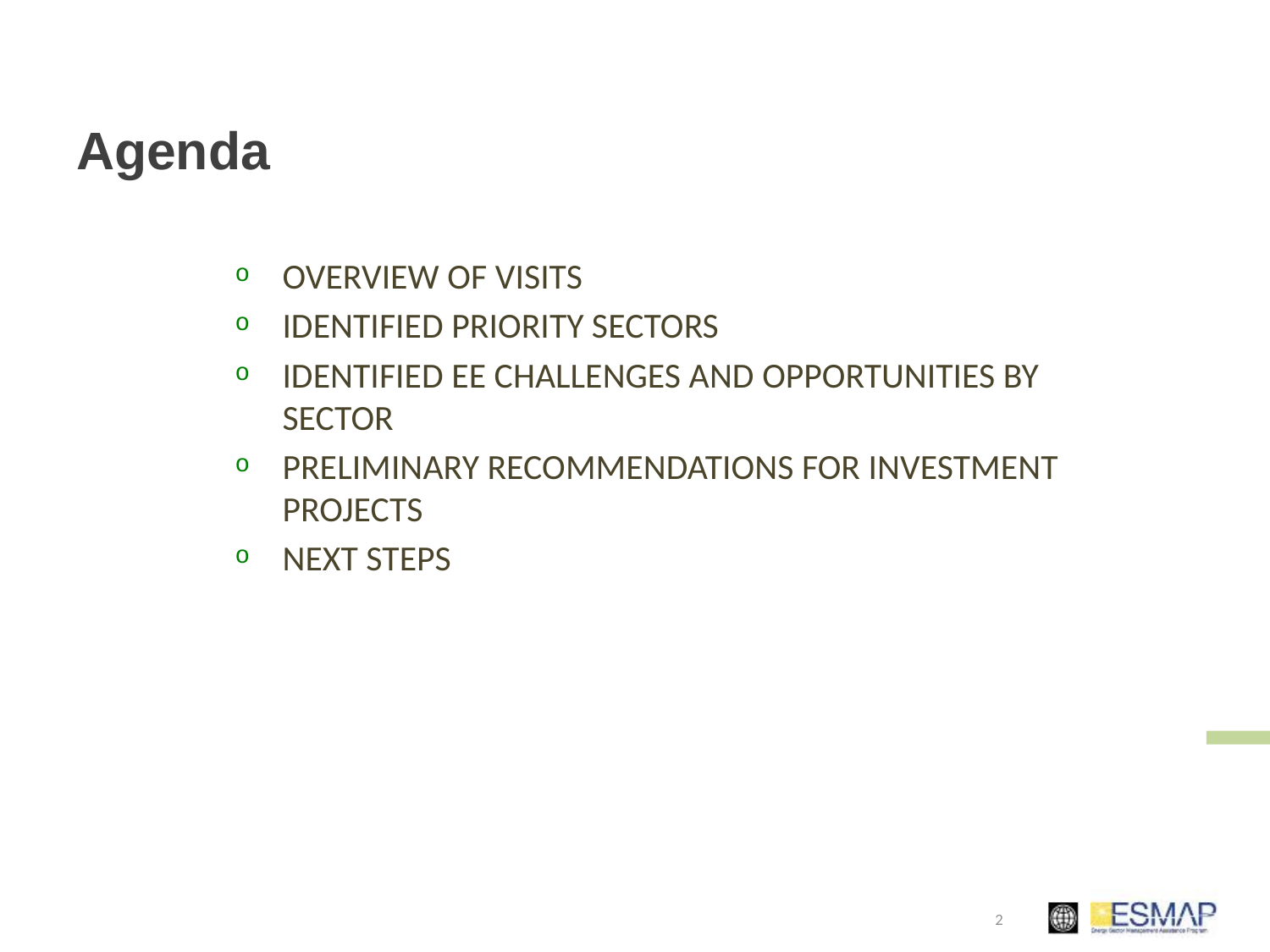

# Agenda
Overview of visits
Identified priority sectors
Identified EE challenges and opportunities by sector
Preliminary recommendations for investment projects
Next steps

2